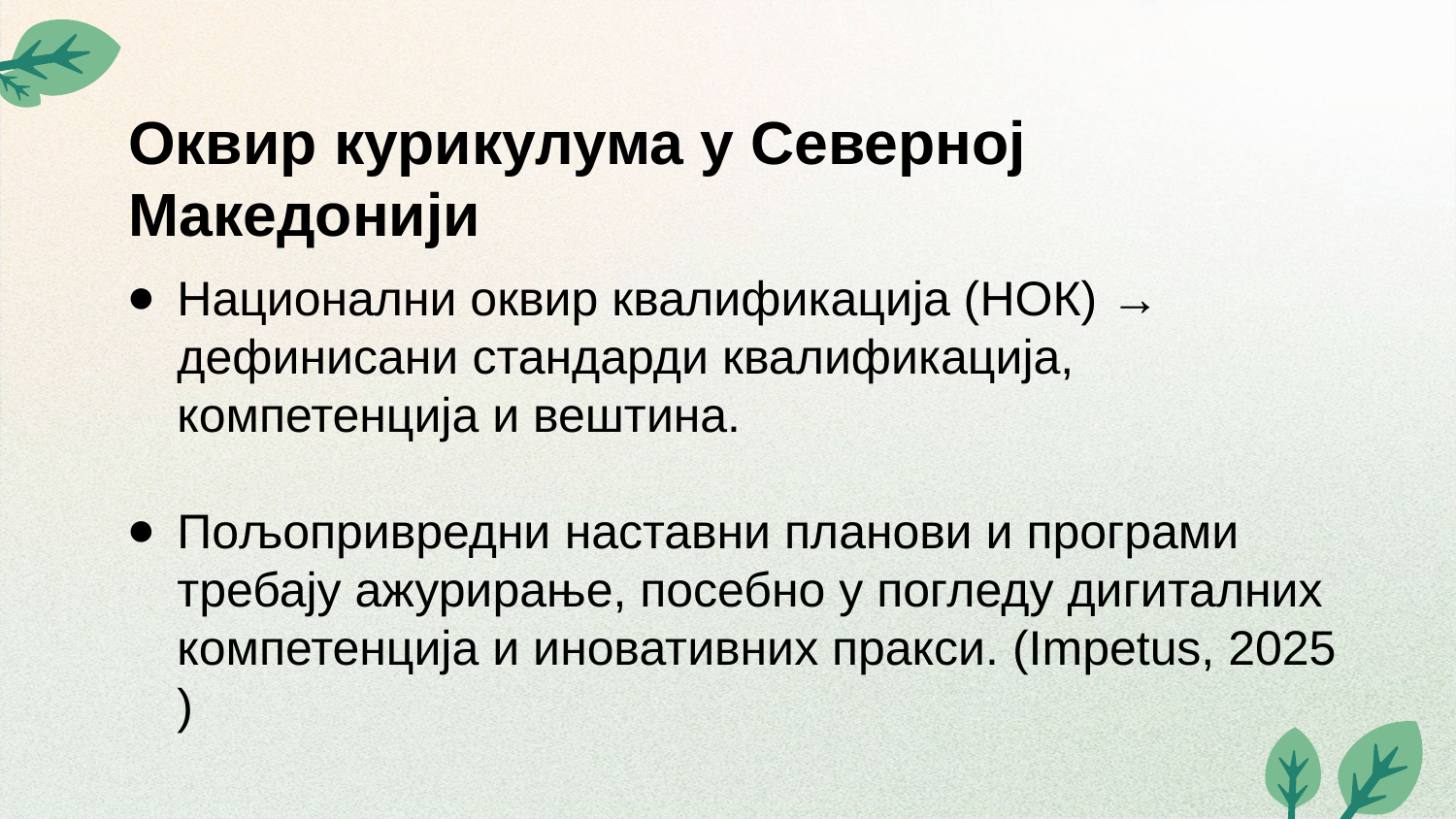

# Оквир курикулума у Северној Македонији
Национални оквир квалификација (НОК) → дефинисани стандарди квалификација, компетенција и вештина.

Пољопривредни наставни планови и програми требају ажурирање, посебно у погледу дигиталних компетенција и иновативних пракси. (Impetus, 2025 )